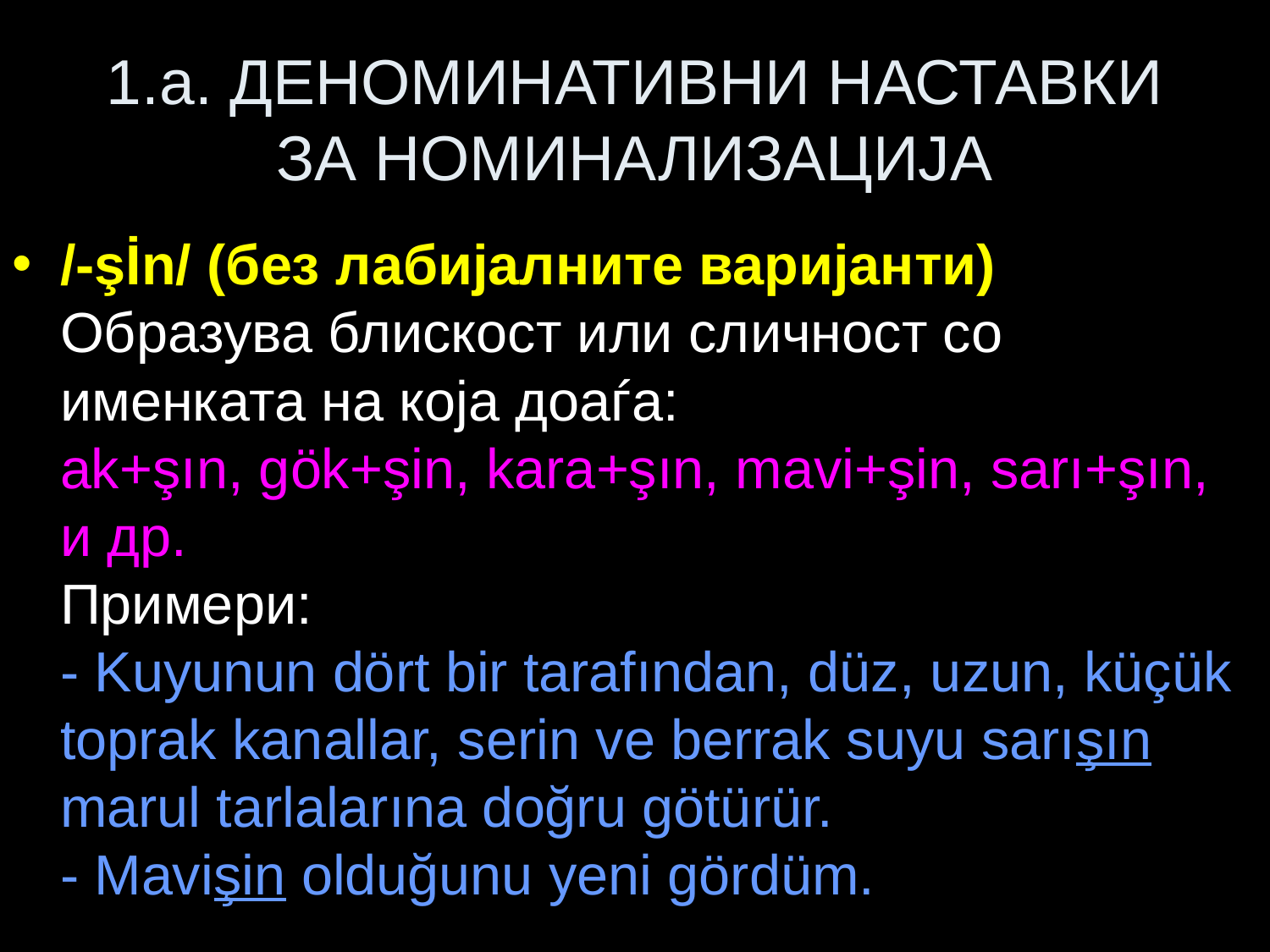

# 1.a. ДЕНОМИНАТИВНИ НАСТАВКИ ЗА НОМИНАЛИЗАЦИЈА
/-şİn/ (без лабијалните варијанти)
Образува блискост или сличност со именката на која доаѓа:
ak+şın, gök+şin, kara+şın, mavi+şin, sarı+şın, и др.
Примери:
- Kuyunun dört bir tarafından, düz, uzun, küçük toprak kanallar, serin ve berrak suyu sarışın marul tarlalarına doğru götürür.
- Mavişin olduğunu yeni gördüm.